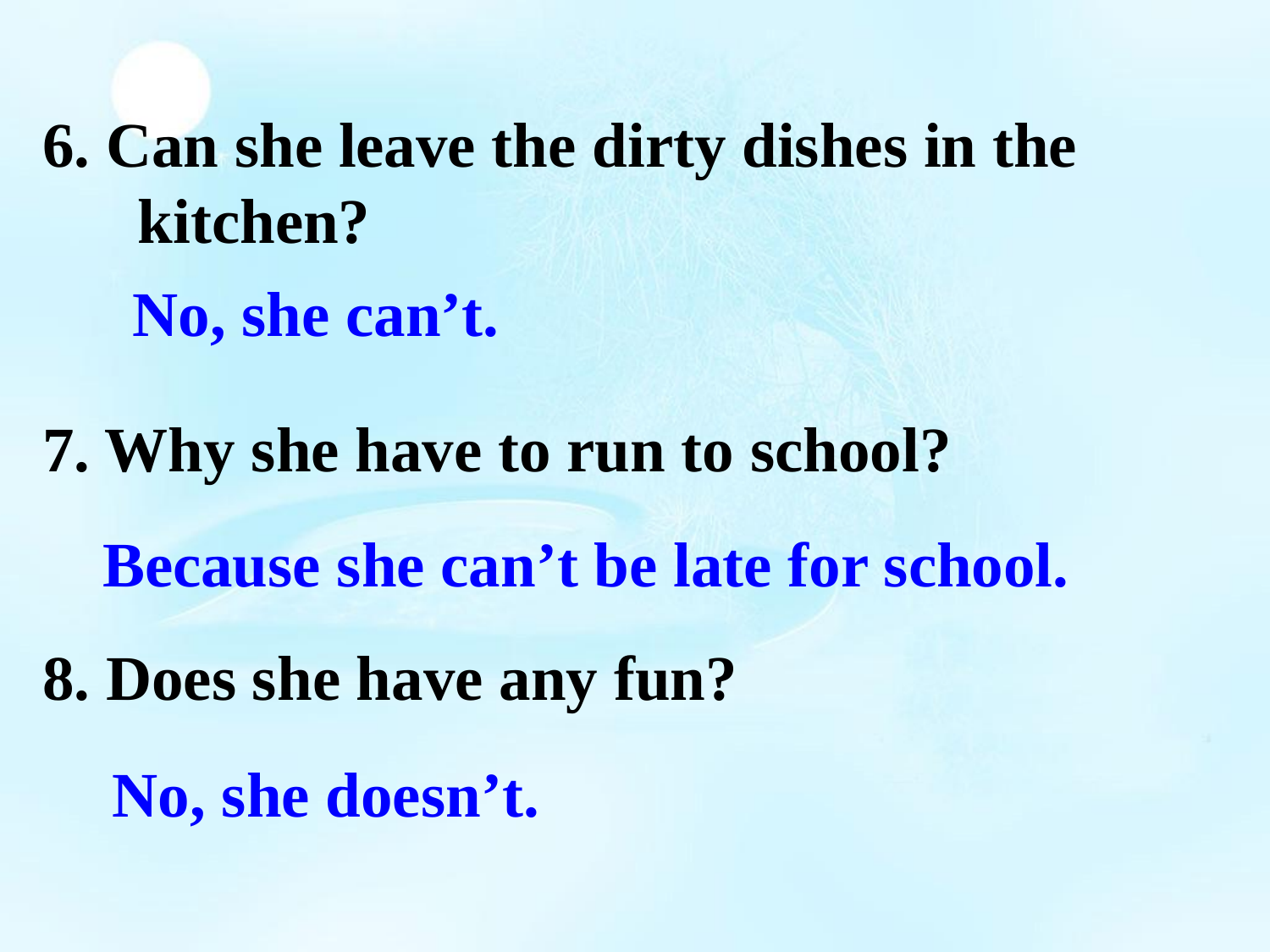

6. Can she leave the dirty dishes in the kitchen?

7. Why she have to run to school?

8. Does she have any fun?

No, she can’t.
Because she can’t be late for school.
No, she doesn’t.